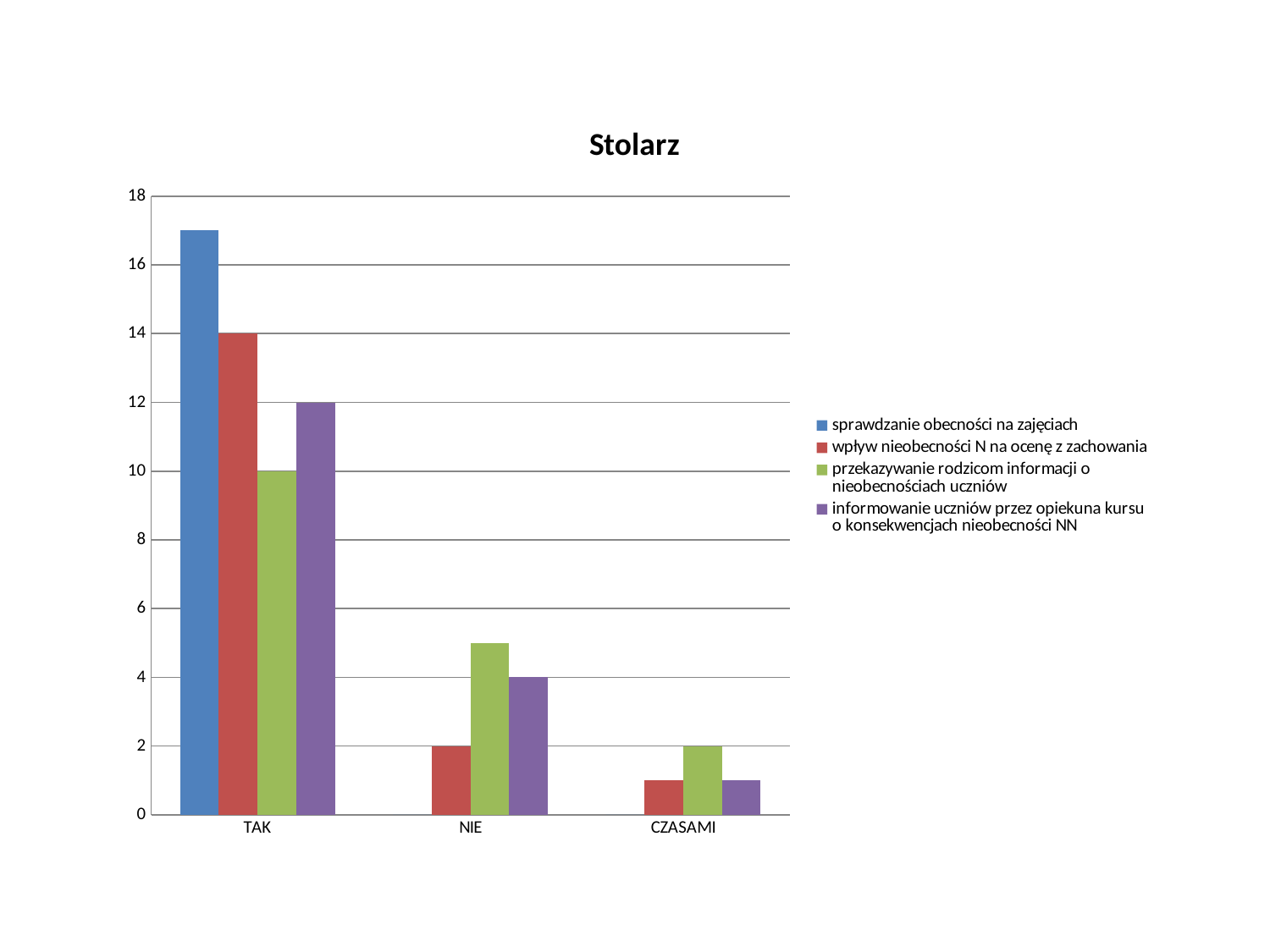

### Chart: Stolarz

| Category |  |  |  |  |
|---|---|---|---|---|
| TAK | 17.0 | 14.0 | 10.0 | 12.0 |
| NIE | 0.0 | 2.0 | 5.0 | 4.0 |
| CZASAMI | 0.0 | 1.0 | 2.0 | 1.0 |